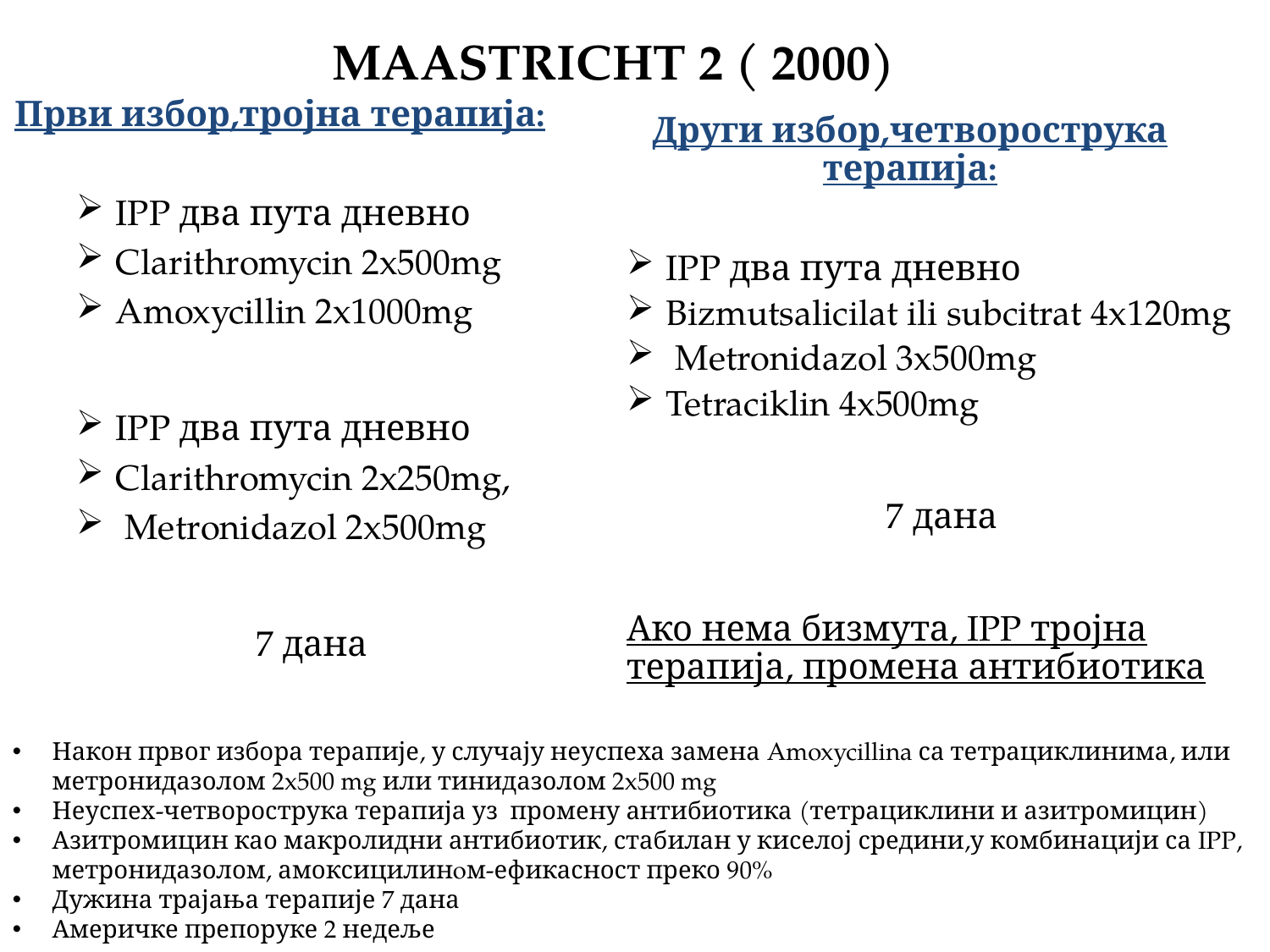

# MAASTRICHT 2 ( 2000)
Први избор,тројна терапија:

IPP два пута дневно
Clarithromycin 2x500mg
Amoxycillin 2x1000mg

IPP два пута дневно
Clarithromycin 2x250mg,
 Metronidazol 2x500mg

7 дана

Други избор,четворострука терапија:

IPP два пута дневно
Bizmutsalicilat ili subcitrat 4x120mg
 Metronidazol 3x500mg
Tetraciklin 4x500mg

7 дана

Ако нема бизмута, IPP тројна терапија, промена антибиотика

Након првог избора терапије, у случају неуспеха замена Amoxycillina са тетрациклинима, или метронидазолом 2x500 mg или тинидазолом 2x500 mg
Неуспех-четворострука терапија уз  промену антибиотика (тетрациклини и азитромицин)
Азитромицин као макролидни антибиотик, стабилан у киселој средини,у комбинацији са IPP, метронидазолом, амоксицилинoм-ефикасност преко 90%
Дужина трајања терапије 7 дана
Америчке препоруке 2 недеље